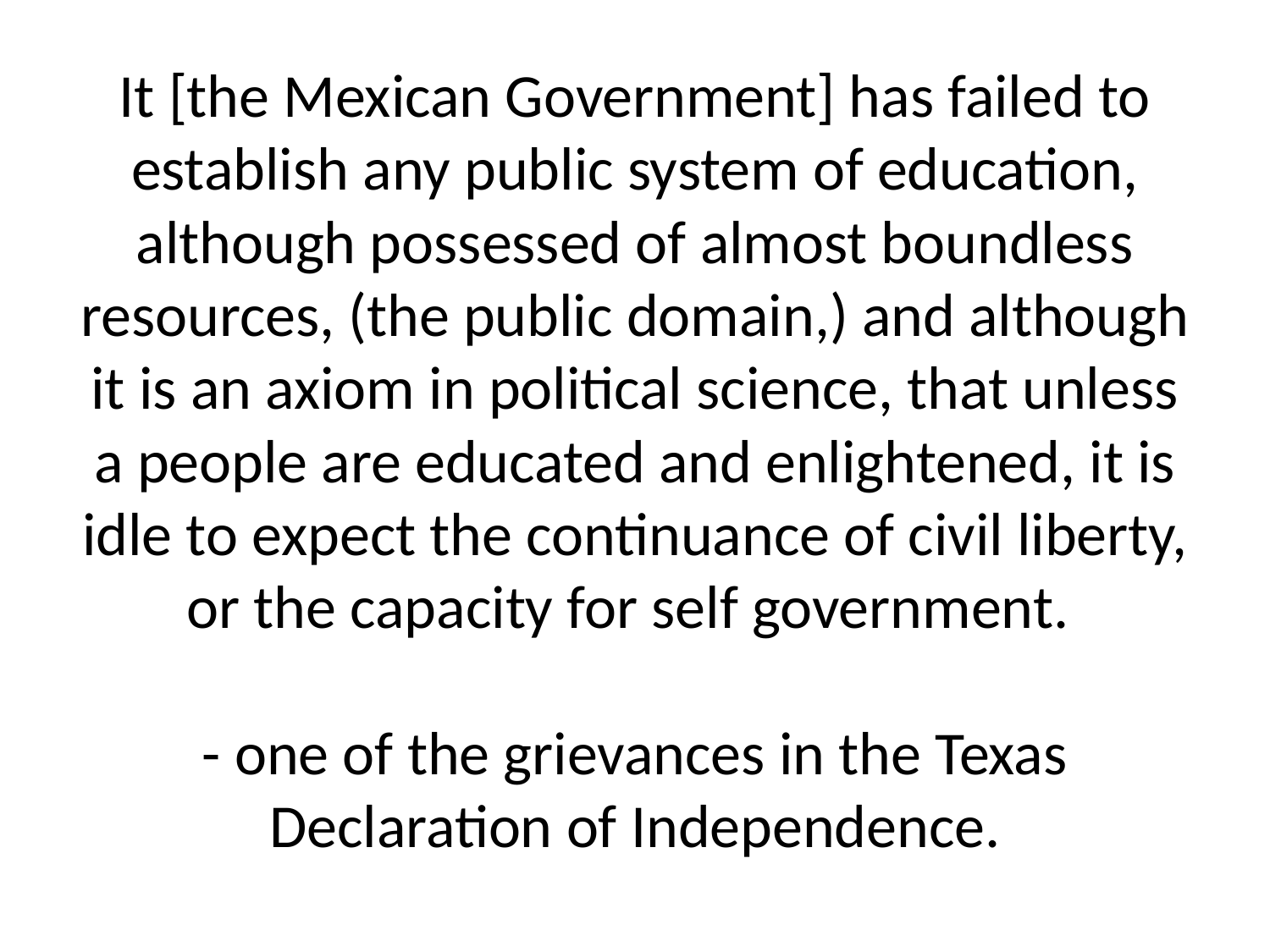

# It [the Mexican Government] has failed to establish any public system of education, although possessed of almost boundless resources, (the public domain,) and although it is an axiom in political science, that unless a people are educated and enlightened, it is idle to expect the continuance of civil liberty, or the capacity for self government. - one of the grievances in the Texas Declaration of Independence.